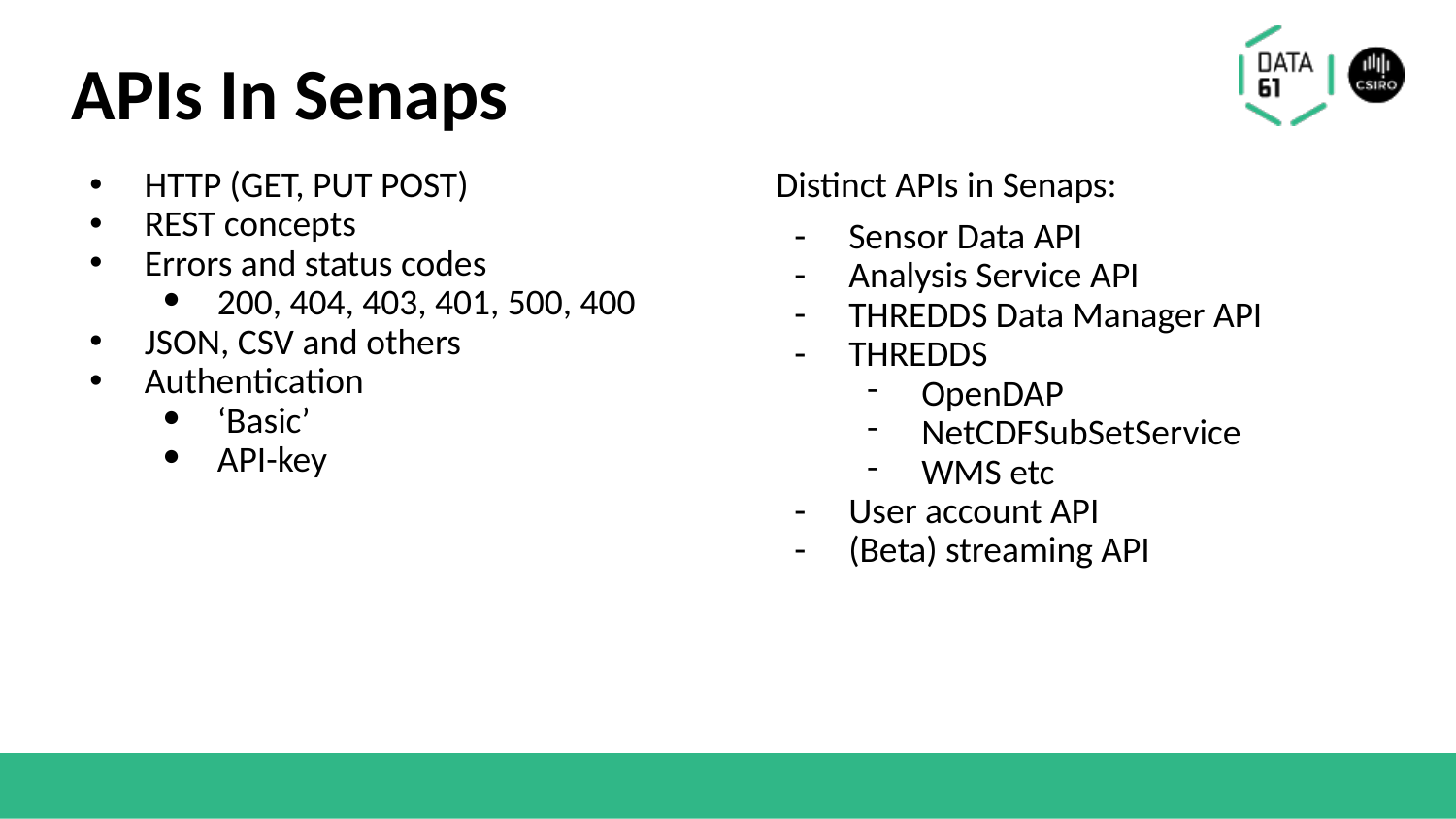

# APIs In Senaps
Distinct APIs in Senaps:
Sensor Data API
Analysis Service API
THREDDS Data Manager API
THREDDS
OpenDAP
NetCDFSubSetService
WMS etc
User account API
(Beta) streaming API
HTTP (GET, PUT POST)
REST concepts
Errors and status codes
200, 404, 403, 401, 500, 400
JSON, CSV and others
Authentication
‘Basic’
API-key